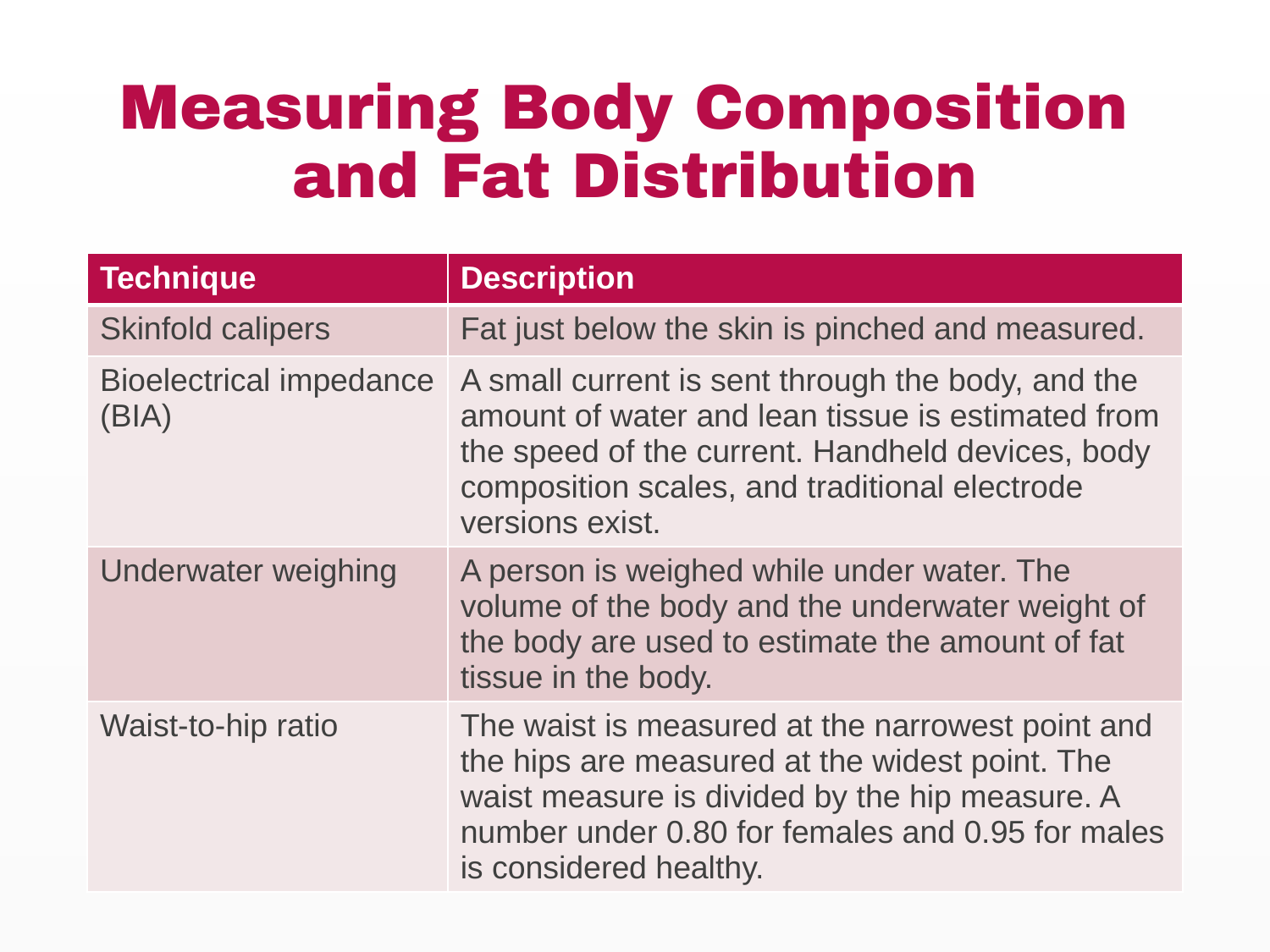

# Measuring Body Composition and Fat Distribution
| Technique | Description |
| --- | --- |
| Skinfold calipers | Fat just below the skin is pinched and measured. |
| Bioelectrical impedance (BIA) | A small current is sent through the body, and the amount of water and lean tissue is estimated from the speed of the current. Handheld devices, body composition scales, and traditional electrode versions exist. |
| Underwater weighing | A person is weighed while under water. The volume of the body and the underwater weight of the body are used to estimate the amount of fat tissue in the body. |
| Waist-to-hip ratio | The waist is measured at the narrowest point and the hips are measured at the widest point. The waist measure is divided by the hip measure. A number under 0.80 for females and 0.95 for males is considered healthy. |